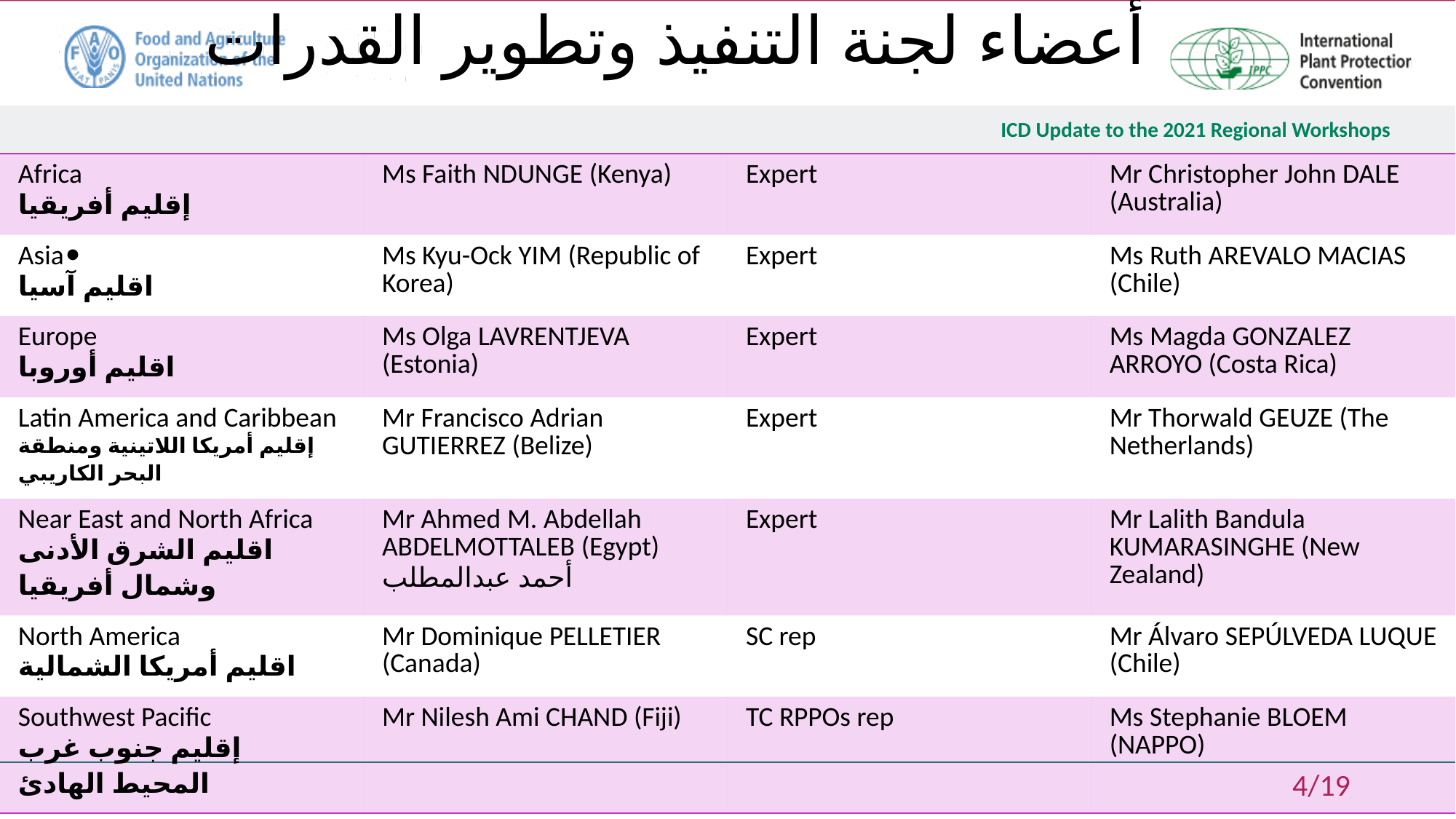

# أعضاء لجنة التنفيذ وتطوير القدرات
| Africa إقليم أفريقيا | Ms Faith NDUNGE (Kenya) | Expert | Mr Christopher John DALE (Australia) |
| --- | --- | --- | --- |
| Asia اقليم آسيا | Ms Kyu-Ock YIM (Republic of Korea) | Expert | Ms Ruth AREVALO MACIAS (Chile) |
| Europe اقليم أوروبا | Ms Olga LAVRENTJEVA (Estonia) | Expert | Ms Magda GONZALEZ ARROYO (Costa Rica) |
| Latin America and Caribbean إقليم أمريكا اللاتينية ومنطقة البحر الكاريبي | Mr Francisco Adrian GUTIERREZ (Belize) | Expert | Mr Thorwald GEUZE (The Netherlands) |
| Near East and North Africa اقليم الشرق الأدنى وشمال أفريقيا | Mr Ahmed M. Abdellah ABDELMOTTALEB (Egypt) أحمد عبدالمطلب | Expert | Mr Lalith Bandula KUMARASINGHE (New Zealand) |
| North America اقليم أمريكا الشمالية | Mr Dominique PELLETIER (Canada) | SC rep | Mr Álvaro SEPÚLVEDA LUQUE (Chile) |
| Southwest Pacific إقليم جنوب غرب المحيط الهادئ | Mr Nilesh Ami CHAND (Fiji) | TC RPPOs rep | Ms Stephanie BLOEM (NAPPO) |